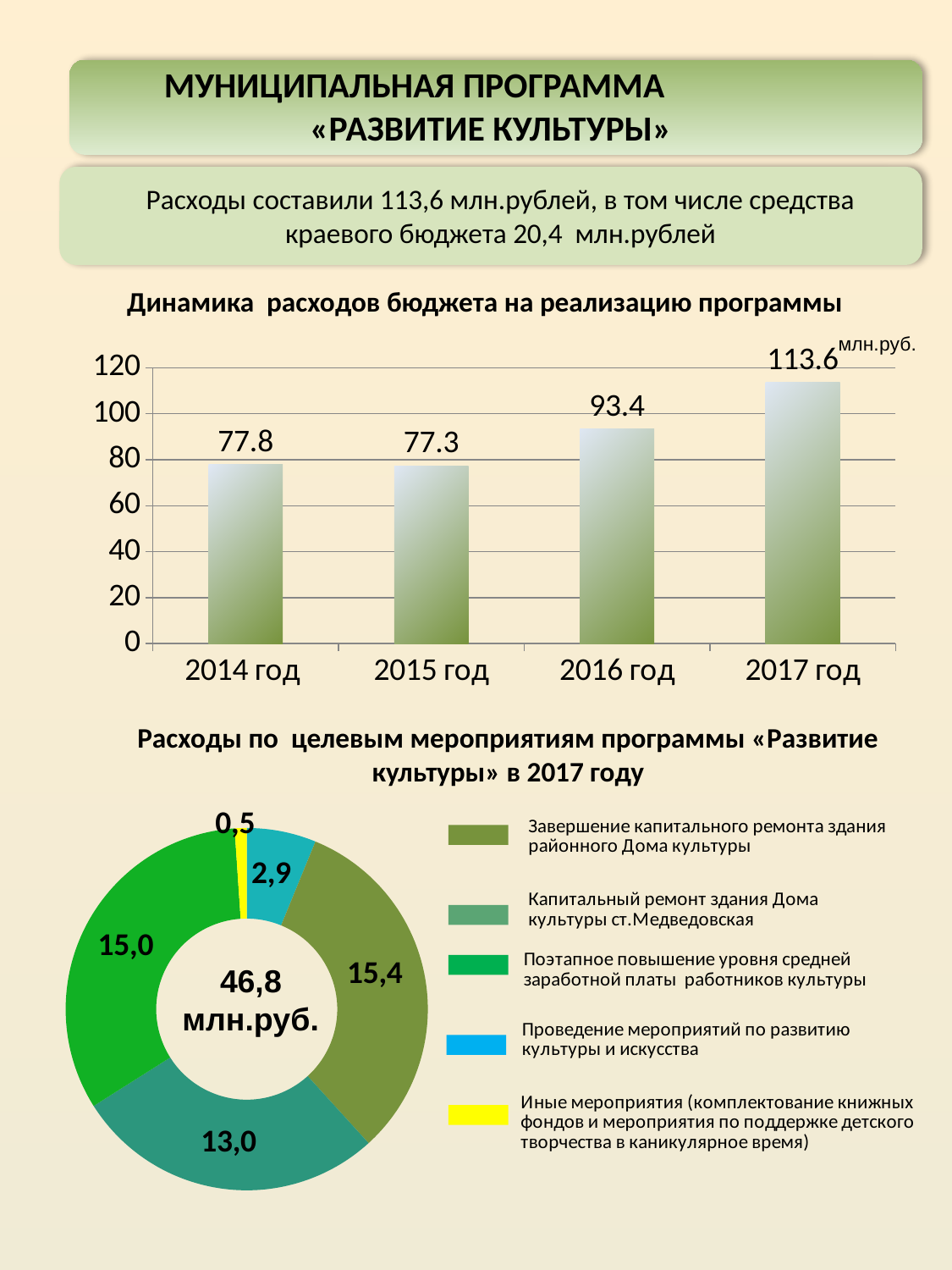

МУНИЦИПАЛЬНАЯ ПРОГРАММА                    «РАЗВИТИЕ КУЛЬТУРЫ»

Расходы составили 113,6 млн.рублей, в том числе средства краевого бюджета 20,4  млн.рублей

Динамика  расходов бюджета на реализацию программы
млн.руб.

### Chart

| Category | Ряд 1 |
|---|---|
| 2014 год  | 77.8 |
| 2015 год | 77.3 |
| 2016 год | 93.4 |
| 2017 год | 113.6 |
Расходы по  целевым мероприятиям программы «Развитие культуры» в 2017 году

### Chart

| Category |  продажи |
|---|---|
| Мероприятия по культуре | 0.029 |
| Заработная плата | 0.15000000000000002 |
| ДК медведовский | 0.13 |
| МРДК | 0.15400000000000003 |
| Иные  | 0.005000000000000001 |
46,8 млн.руб.